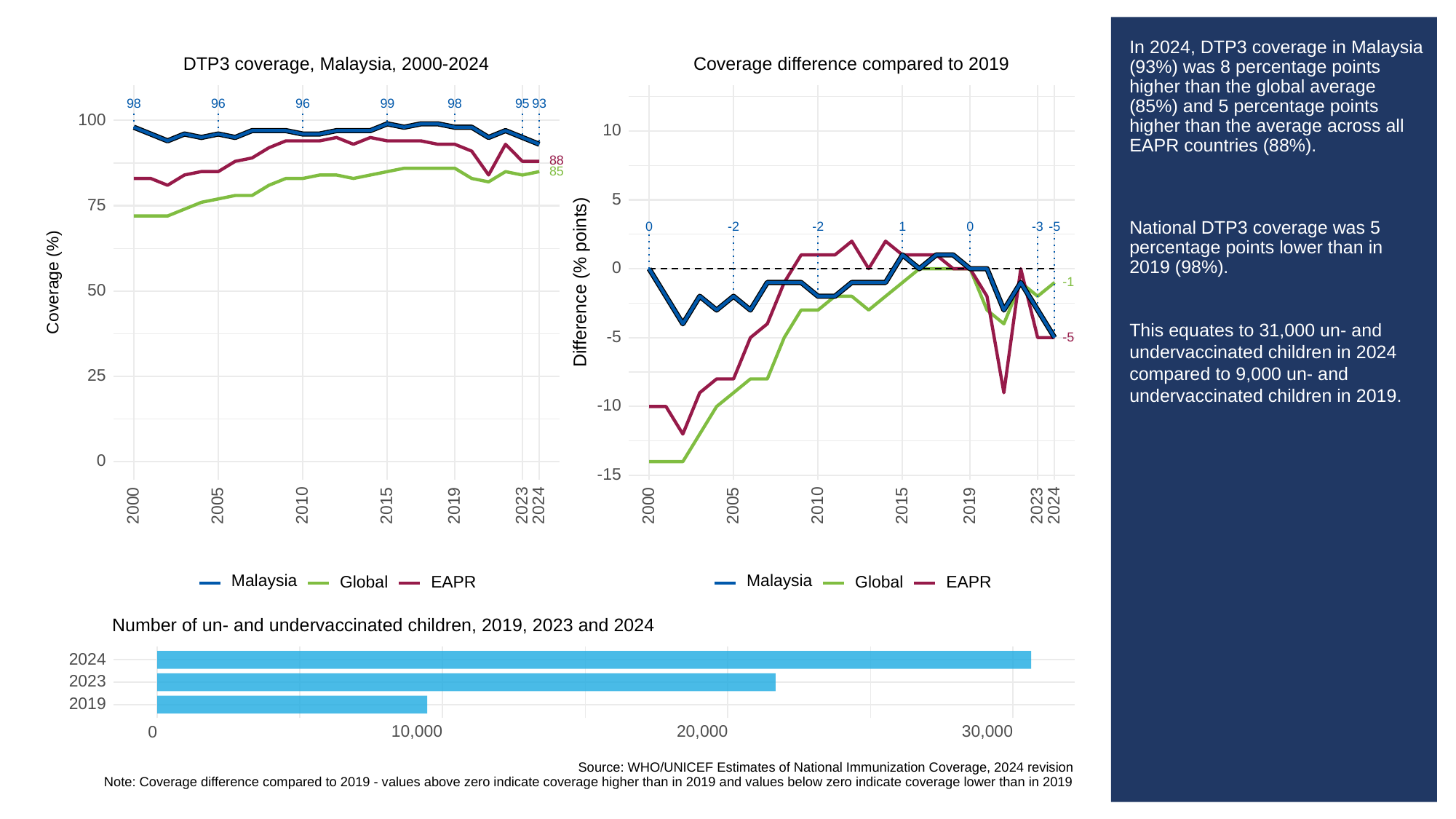

# In 2024, DTP3 coverage in Malaysia (93%) was 8 percentage points higher than the global average (85%) and 5 percentage points higher than the average across all EAPR countries (88%).

National DTP3 coverage was 5 percentage points lower than in 2019 (98%).

This equates to 31,000 un- and undervaccinated children in 2024 compared to 9,000 un- and undervaccinated children in 2019.

Coverage difference compared to 2019
DTP3 coverage, Malaysia, 2000-2024

93
98
96
96
99
98
95

100

10

88

85

5
75

-3
0
0
-2
-2
1
-5

0

Difference (% points)
Coverage (%)
-1
50

-5
-5

25

-10

0

-15

2023
2023
2000
2005
2010
2015
2019
2024
2000
2005
2010
2015
2019
2024
Malaysia
Malaysia
Global
Global
EAPR
EAPR

Number of un- and undervaccinated children, 2019, 2023 and 2024

2024

2023

2019

10,000
20,000
30,000
0
Source: WHO/UNICEF Estimates of National Immunization Coverage, 2024 revision
Note: Coverage difference compared to 2019 - values above zero indicate coverage higher than in 2019 and values below zero indicate coverage lower than in 2019